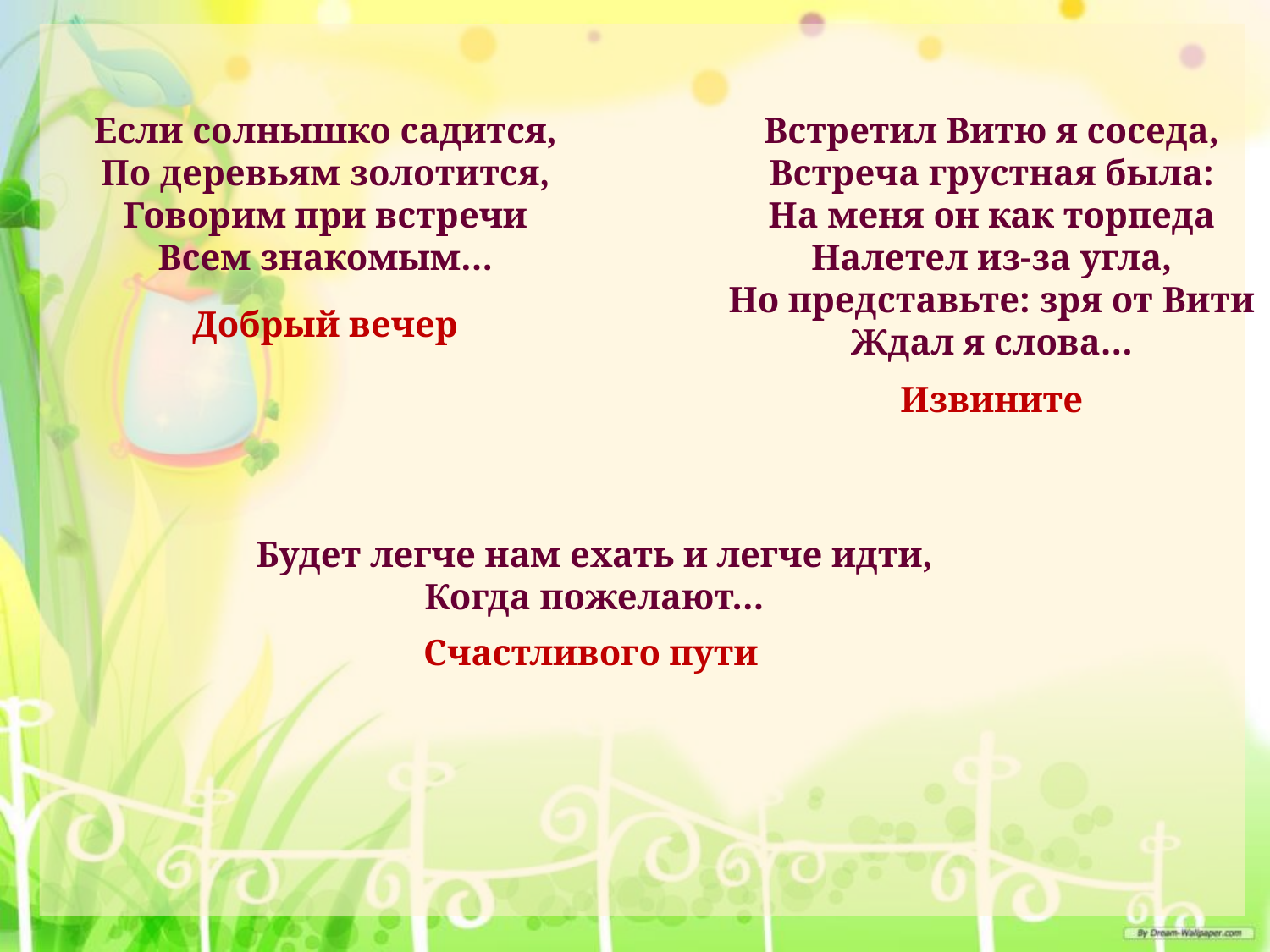

Встретил Витю я соседа,
Встреча грустная была:
На меня он как торпеда
Налетел из-за угла,
Но представьте: зря от Вити
Ждал я слова…
Если солнышко садится,
По деревьям золотится,
Говорим при встречи
Всем знакомым…
Добрый вечер
Извините
Будет легче нам ехать и легче идти,
Когда пожелают…
Счастливого пути